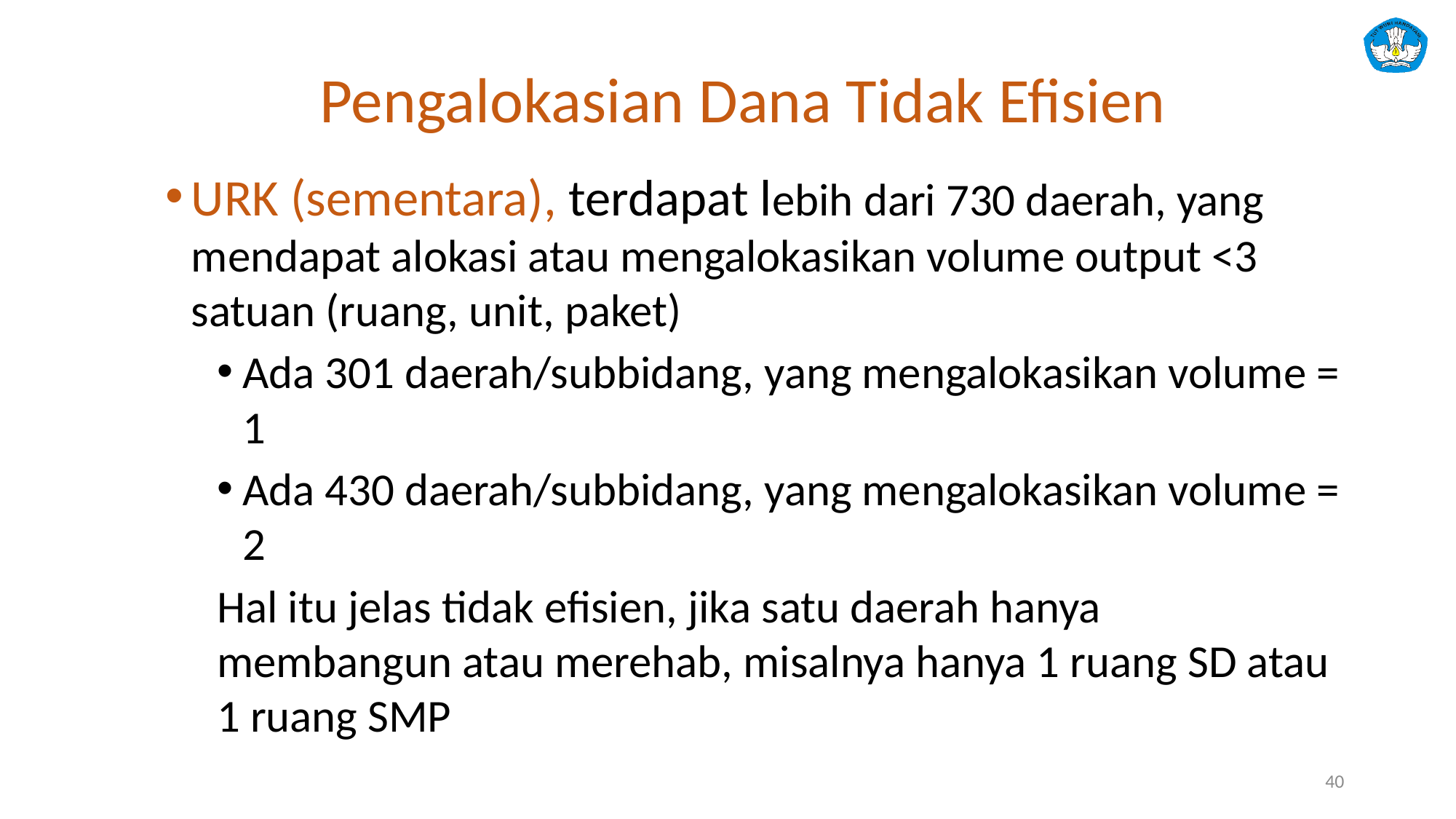

# Pengalokasian Dana Tidak Efisien
URK (sementara), terdapat lebih dari 730 daerah, yang mendapat alokasi atau mengalokasikan volume output <3 satuan (ruang, unit, paket)
Ada 301 daerah/subbidang, yang mengalokasikan volume = 1
Ada 430 daerah/subbidang, yang mengalokasikan volume = 2
Hal itu jelas tidak efisien, jika satu daerah hanya membangun atau merehab, misalnya hanya 1 ruang SD atau 1 ruang SMP

40